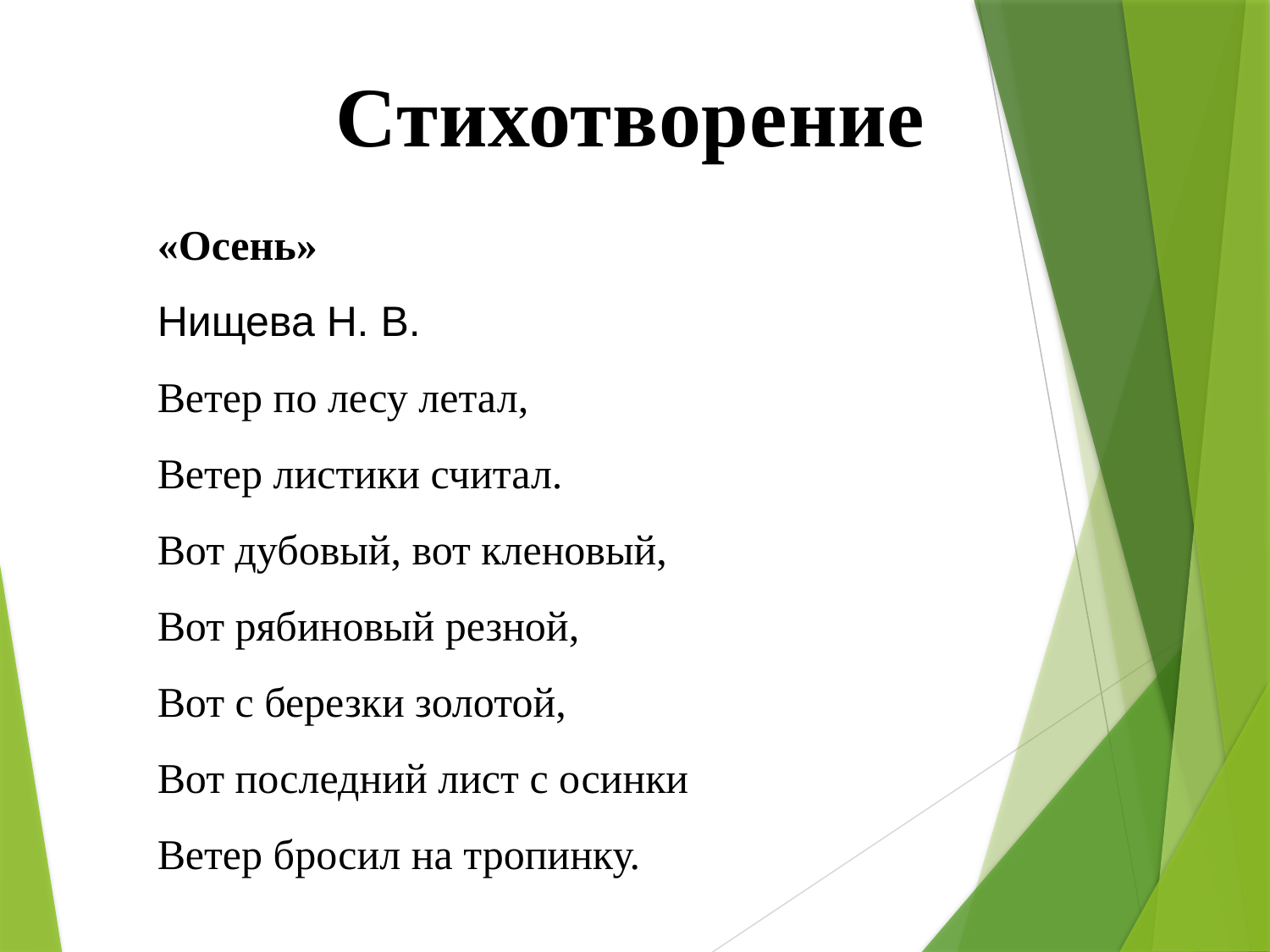

Стихотворение
«Осень»
Нищева Н. В.
Ветер по лесу летал,
Ветер листики считал.
Вот дубовый, вот кленовый,
Вот рябиновый резной,
Вот с березки золотой,
Вот последний лист с осинки
Ветер бросил на тропинку.